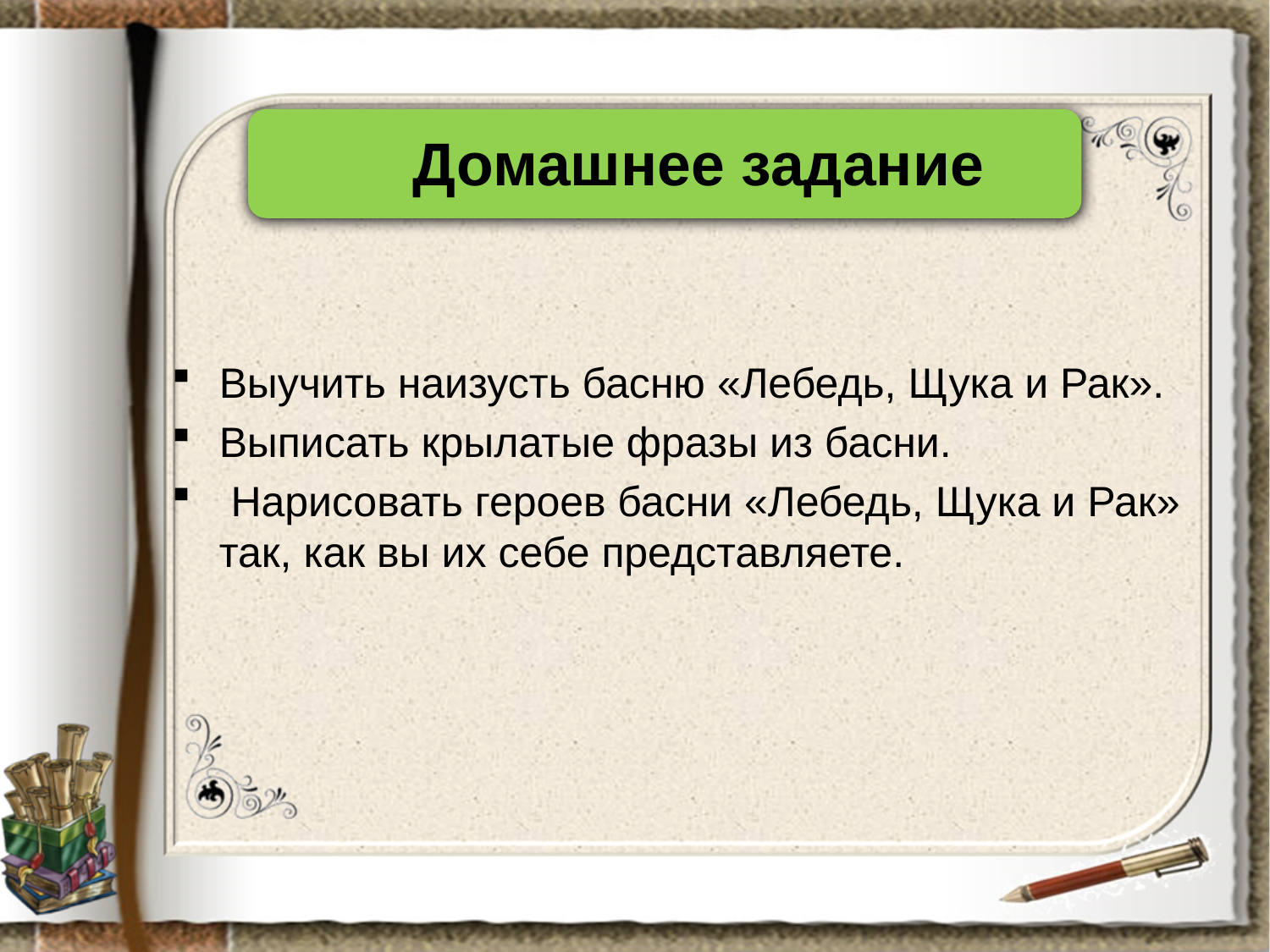

# Домашнее задание
Выучить наизусть басню «Лебедь, Щука и Рак».
Выписать крылатые фразы из басни.
 Нарисовать героев басни «Лебедь, Щука и Рак» так, как вы их себе представляете.